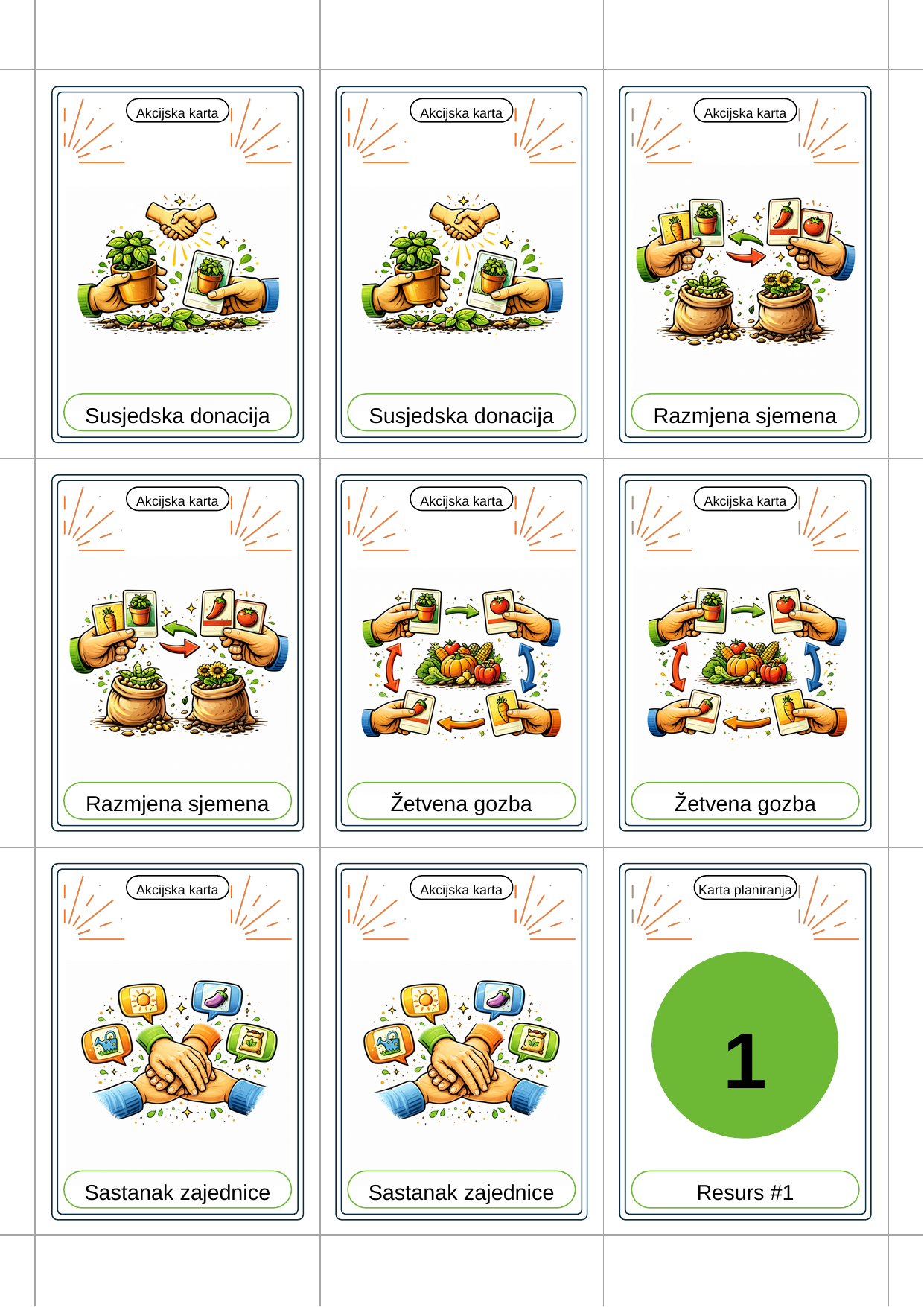

Akcijska karta

Akcijska karta

Akcijska karta

Susjedska donacija
Susjedska donacija

Razmjena sjemena

Akcijska karta

Akcijska karta

Akcijska karta

Razmjena sjemena
Žetvena gozba
Žetvena gozba

Akcijska karta

Akcijska karta

Karta planiranja

1

Sastanak zajednice
Sastanak zajednice
Resurs #1